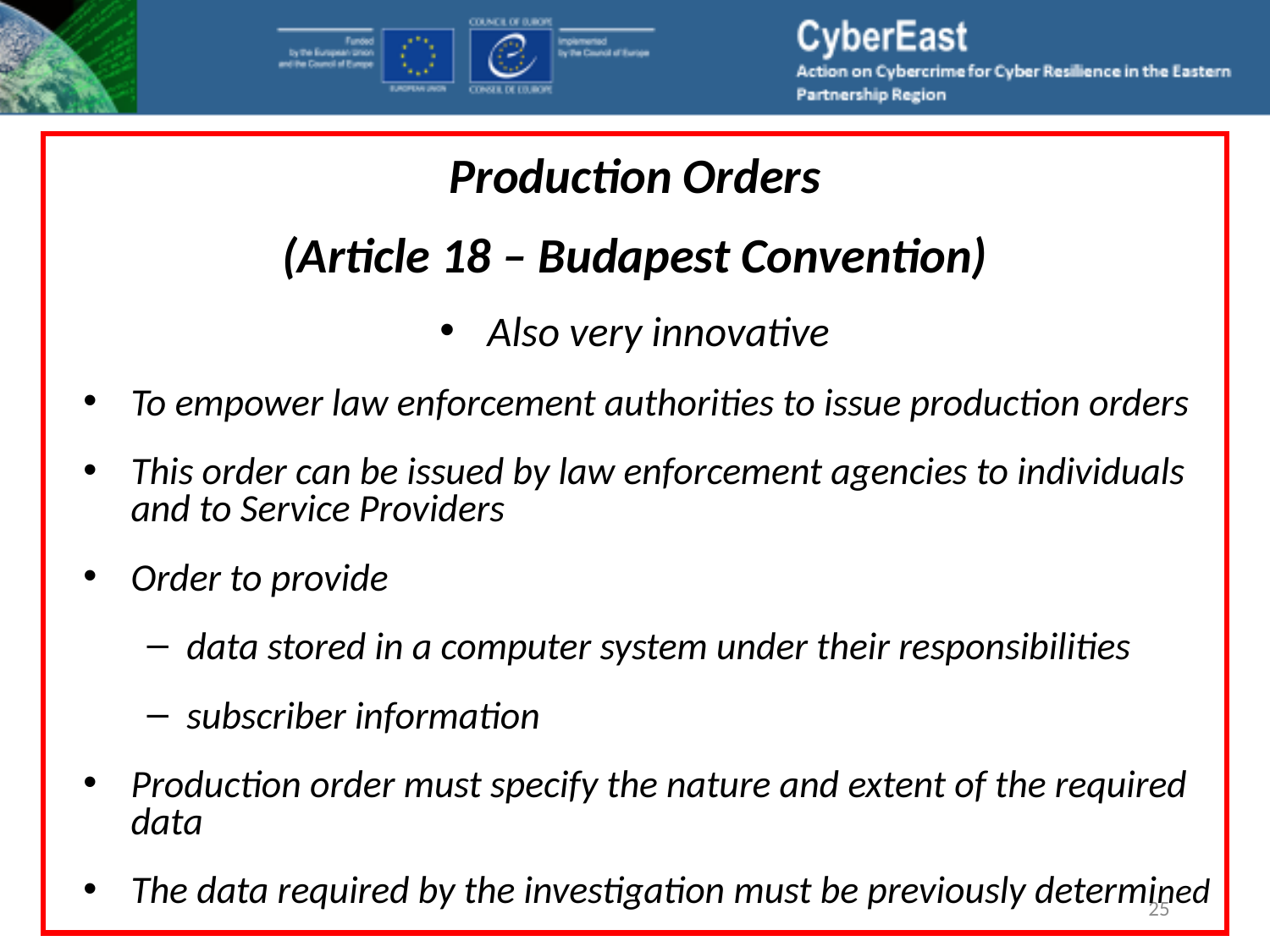

Production Orders
(Article 18 – Budapest Convention)
Also very innovative
To empower law enforcement authorities to issue production orders
This order can be issued by law enforcement agencies to individuals and to Service Providers
Order to provide
data stored in a computer system under their responsibilities
subscriber information
Production order must specify the nature and extent of the required data
The data required by the investigation must be previously determined
25